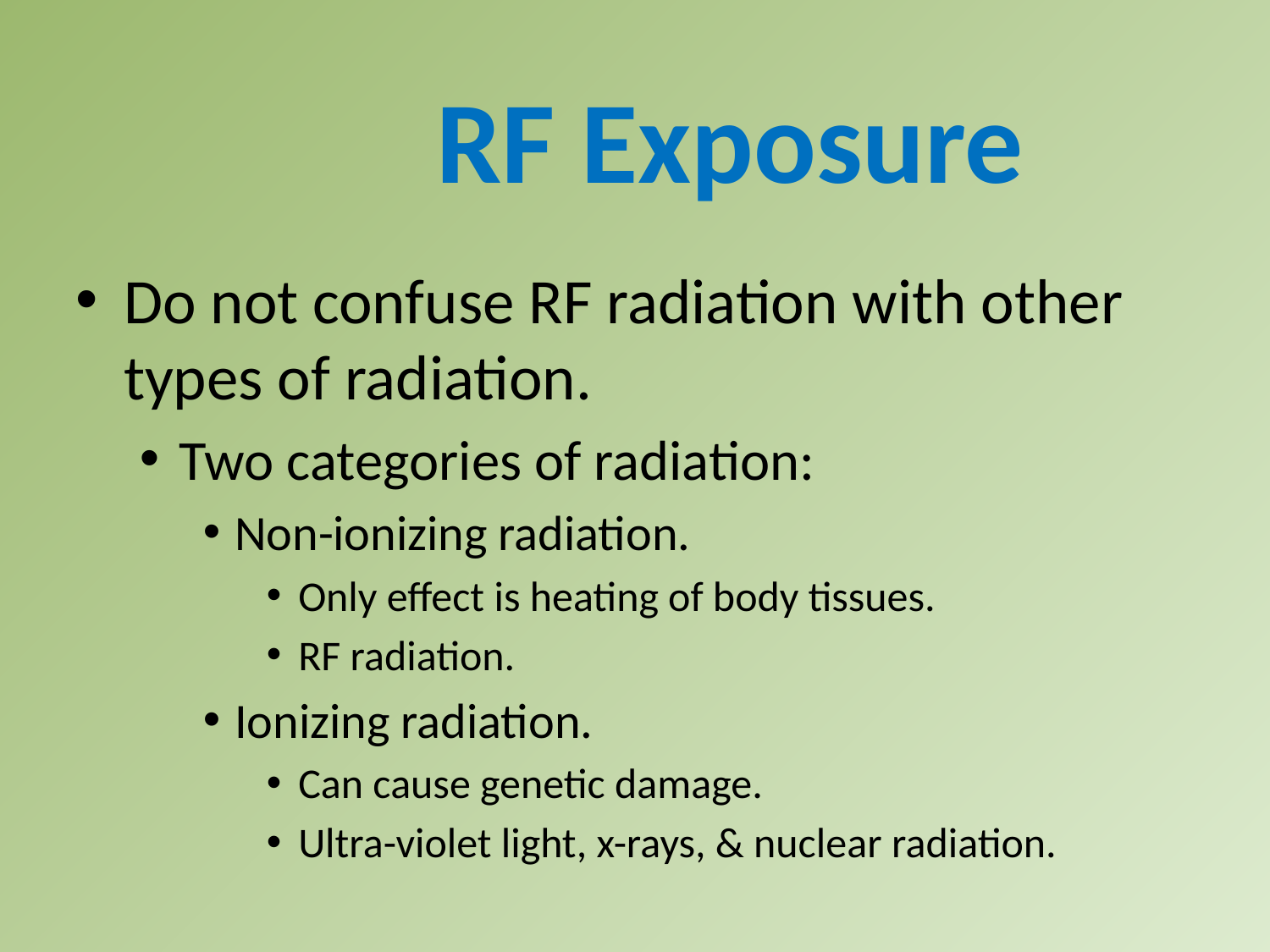

RF Exposure
Do not confuse RF radiation with other types of radiation.
Two categories of radiation:
Non-ionizing radiation.
Only effect is heating of body tissues.
RF radiation.
Ionizing radiation.
Can cause genetic damage.
Ultra-violet light, x-rays, & nuclear radiation.